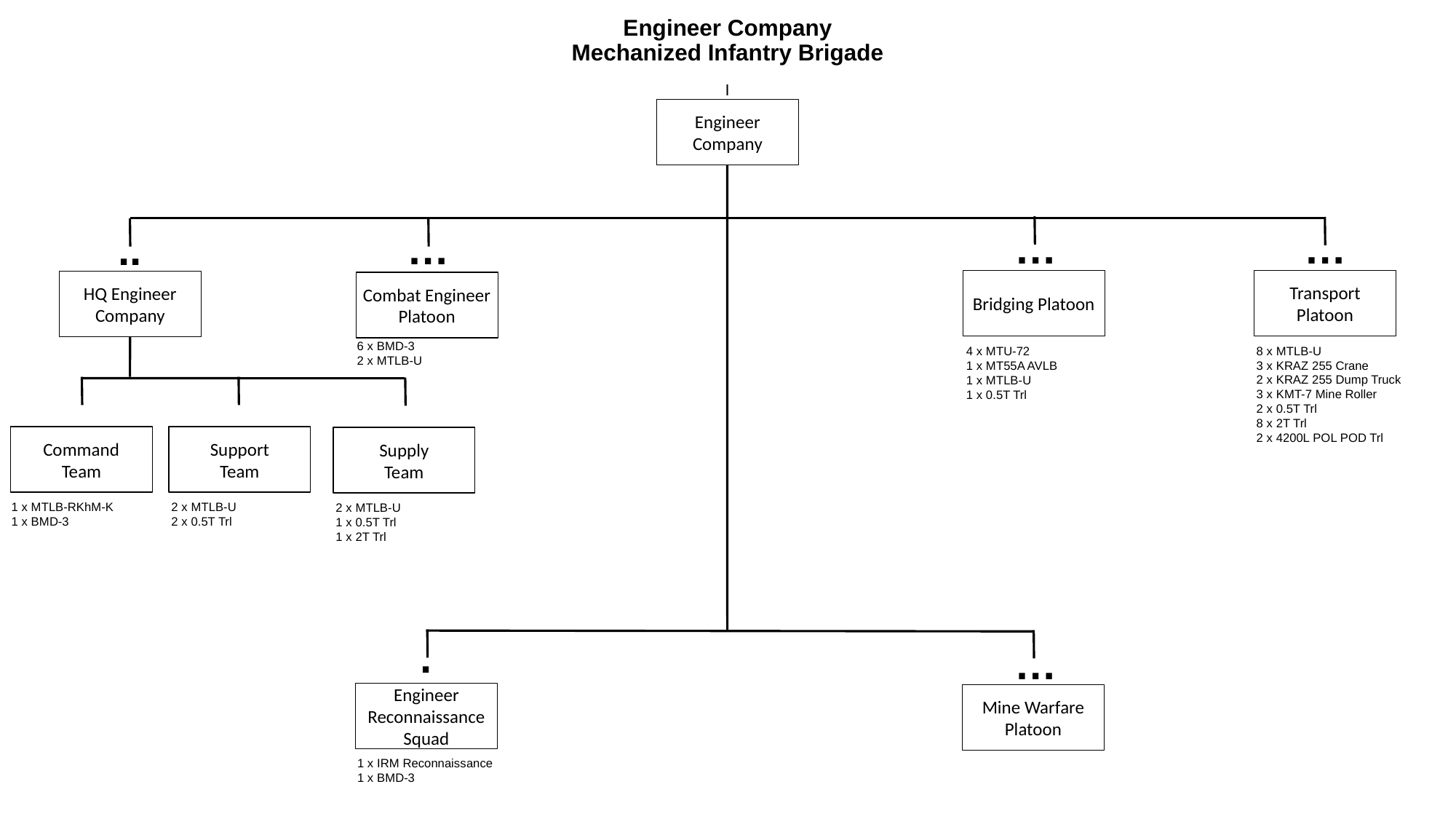

# Engineer Company Mechanized Infantry Brigade
I
Engineer
Company
…
…
…
..
Bridging Platoon
Transport
Platoon
HQ Engineer Company
Combat Engineer Platoon
6 x BMD-3
2 x MTLB-U
8 x MTLB-U
3 x KRAZ 255 Crane
2 x KRAZ 255 Dump Truck
3 x KMT-7 Mine Roller
2 x 0.5T Trl
8 x 2T Trl
2 x 4200L POL POD Trl
4 x MTU-72
1 x MT55A AVLB
1 x MTLB-U
1 x 0.5T Trl
Command
Team
Support
Team
Supply
Team
1 x MTLB-RKhM-K
1 x BMD-3
2 x MTLB-U
2 x 0.5T Trl
2 x MTLB-U
1 x 0.5T Trl
1 x 2T Trl
.
…
Engineer Reconnaissance Squad
Mine Warfare Platoon
1 x IRM Reconnaissance
1 x BMD-3